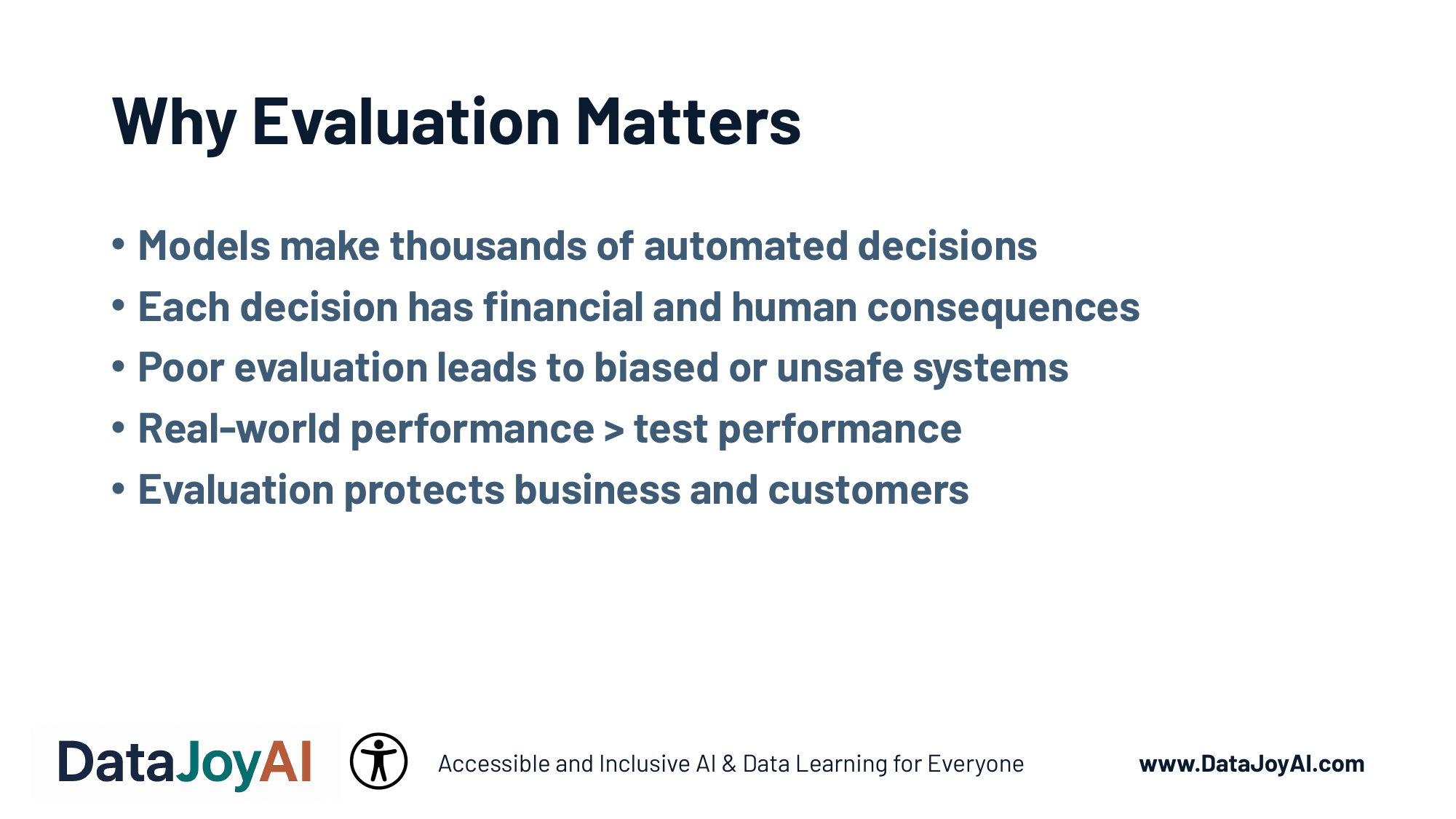

# Why Evaluation Matters
Models make thousands of automated decisions
Each decision has financial and human consequences
Poor evaluation leads to biased or unsafe systems
Real-world performance > test performance
Evaluation protects business and customers